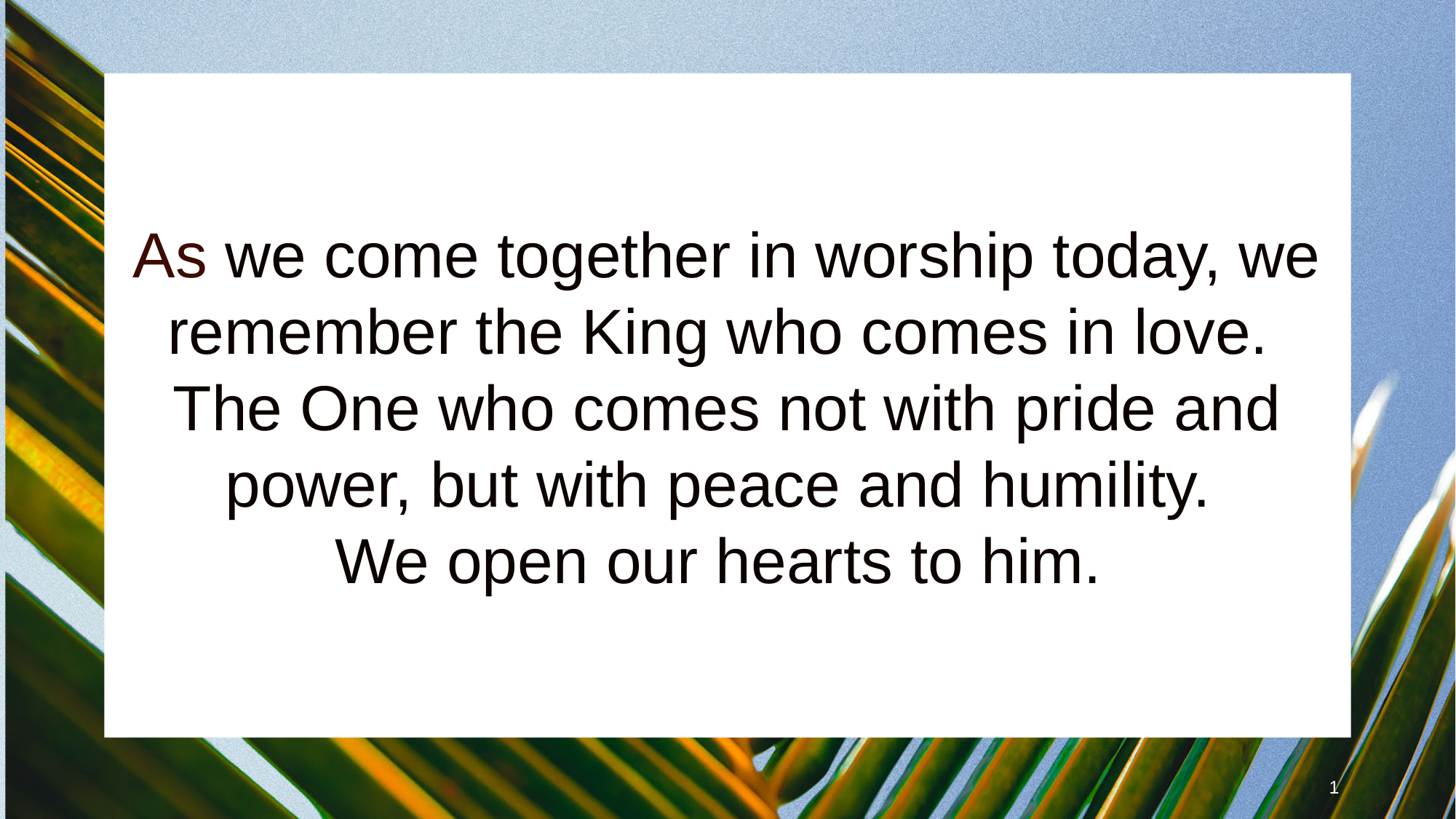

As we come together in worship today, we remember the King who comes in love.
The One who comes not with pride and power, but with peace and humility.
We open our hearts to him.
1